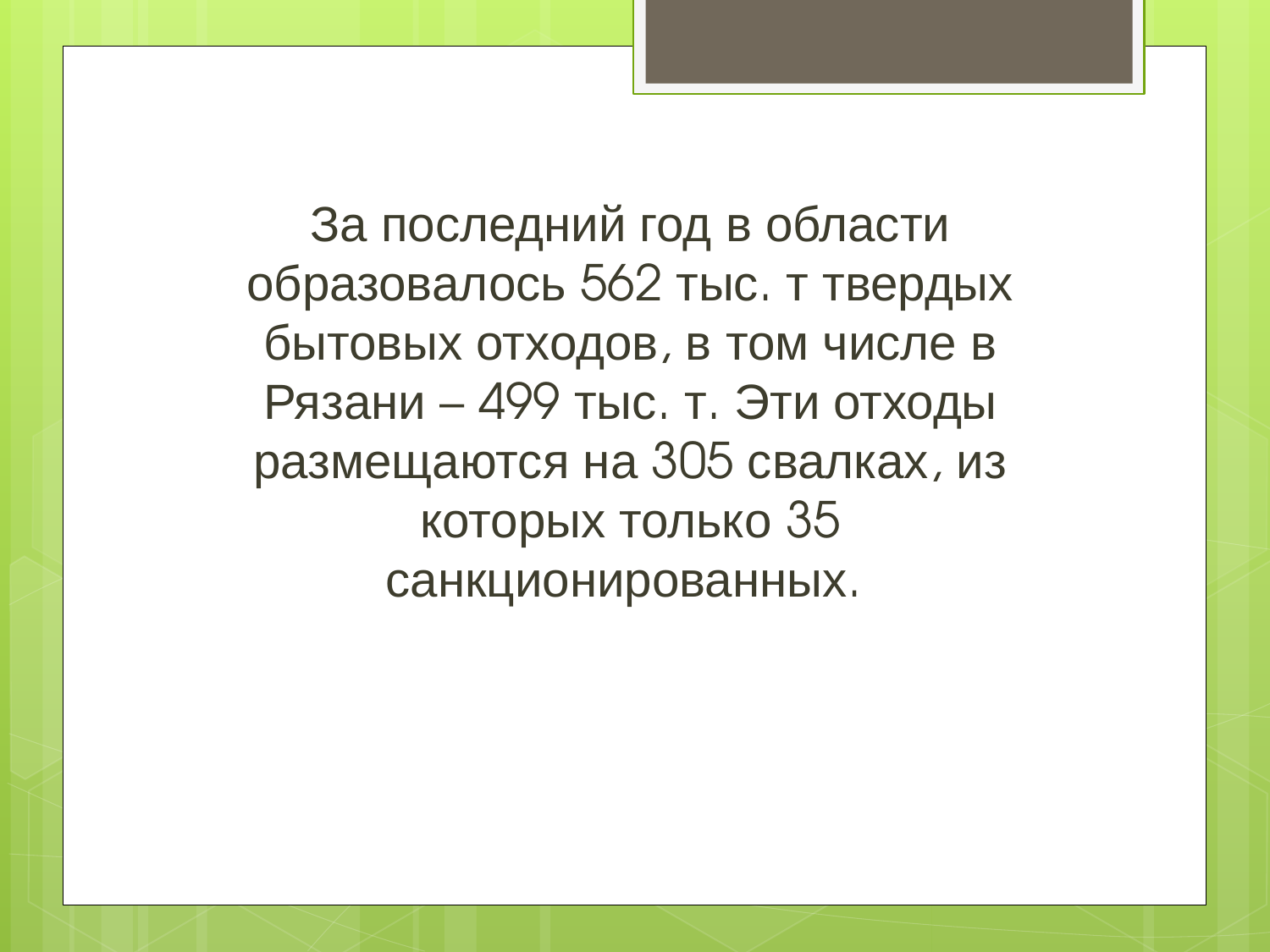

За последний год в области образовалось 562 тыс. т твердых бытовых отходов, в том числе в Рязани – 499 тыс. т. Эти отходы размещаются на 305 свалках, из которых только 35 санкционированных.